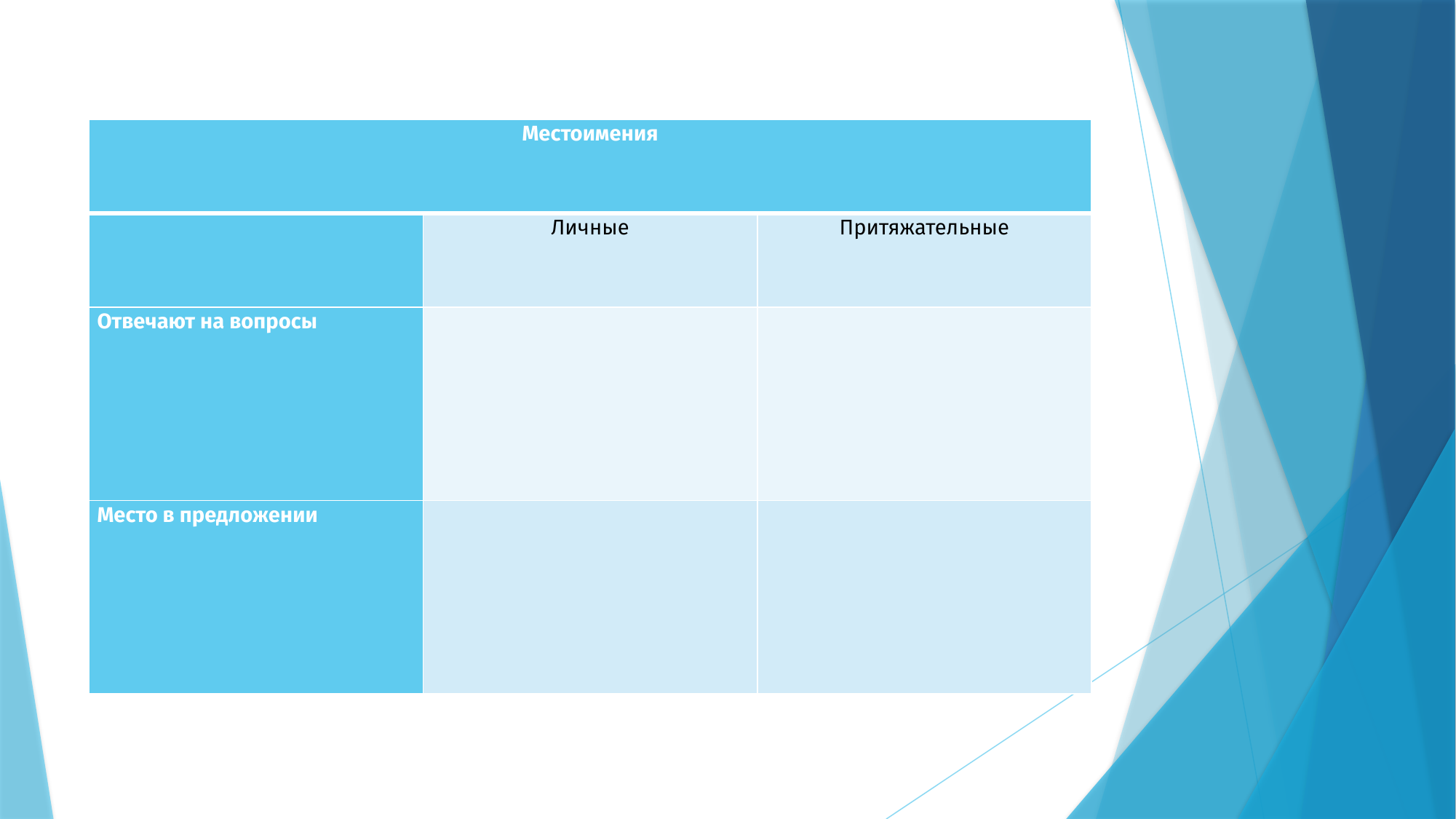

| Местоимения |  |  |
| --- | --- | --- |
|  | Личные | Притяжательные |
| Отвечают на вопросы |  |  |
| Место в предложении |  |  |